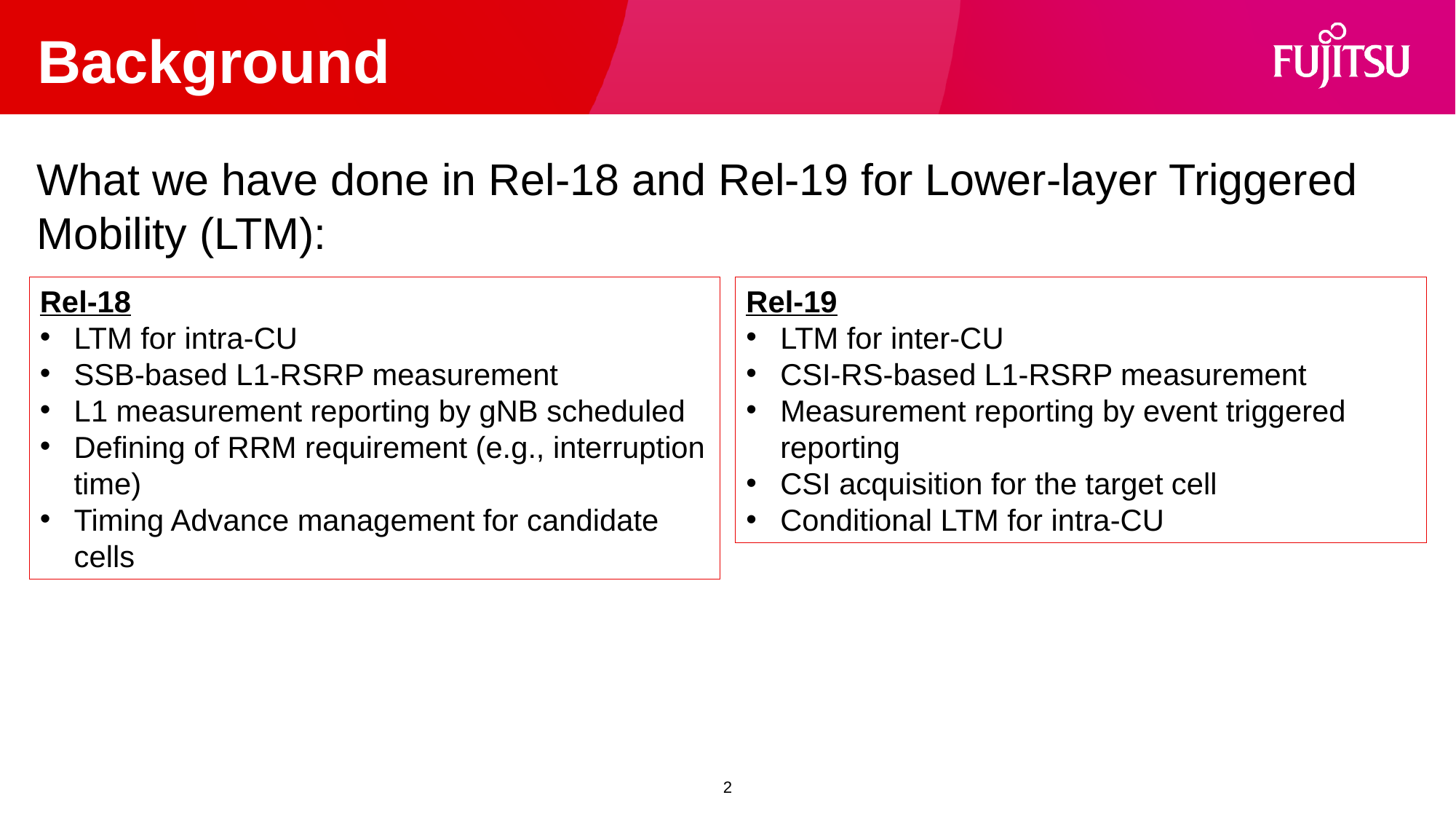

# Background
What we have done in Rel-18 and Rel-19 for Lower-layer Triggered Mobility (LTM):

Rel-18
LTM for intra-CU
SSB-based L1-RSRP measurement
L1 measurement reporting by gNB scheduled
Defining of RRM requirement (e.g., interruption time)
Timing Advance management for candidate cells
Rel-19
LTM for inter-CU
CSI-RS-based L1-RSRP measurement
Measurement reporting by event triggered reporting
CSI acquisition for the target cell
Conditional LTM for intra-CU
2